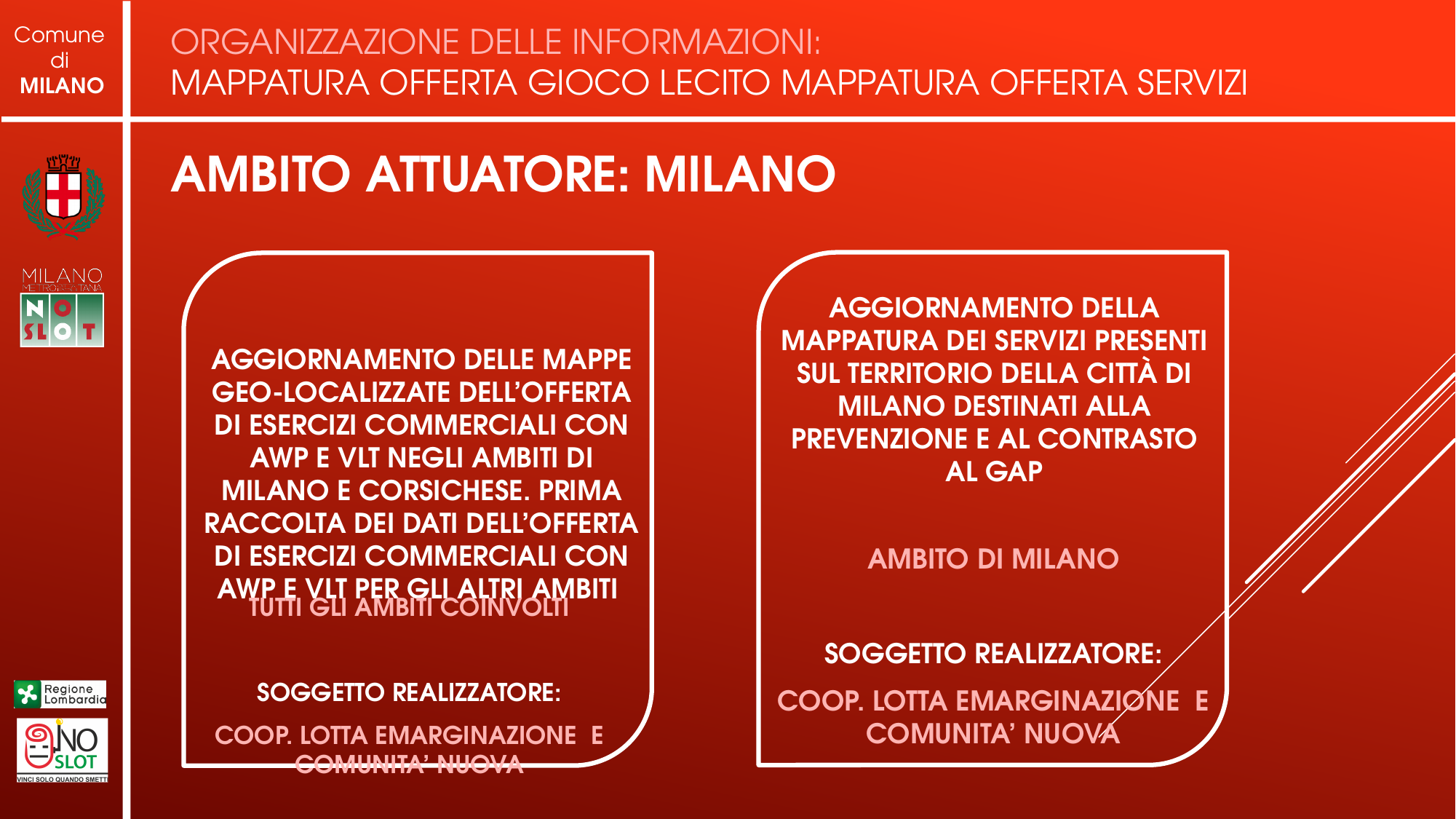

ORGANIZZAZIONE DELLE INFORMAZIONI:
MAPPATURA OFFERTA GIOCO LECITO MAPPATURA OFFERTA SERVIZI
# AMBITO ATTUATORE: MILANO

AGGIORNAMENTO DELLA MAPPATURA DEI SERVIZI PRESENTI SUL TERRITORIO DELLA CITTÀ DI MILANO DESTINATI ALLA PREVENZIONE E AL CONTRASTO AL GAP

AGGIORNAMENTO DELLE MAPPE GEO-LOCALIZZATE DELL’OFFERTA DI ESERCIZI COMMERCIALI CON AWP E VLT NEGLI AMBITI DI MILANO E CORSICHESE. PRIMA RACCOLTA DEI DATI DELL’OFFERTA DI ESERCIZI COMMERCIALI CON AWP E VLT PER GLI ALTRI AMBITI

AMBITO DI MILANO

SOGGETTO REALIZZATORE:
COOP. LOTTA EMARGINAZIONE  E COMUNITA’ NUOVA

TUTTI GLI AMBITI COINVOLTI

SOGGETTO REALIZZATORE:
COOP. LOTTA EMARGINAZIONE  E COMUNITA’ NUOVA